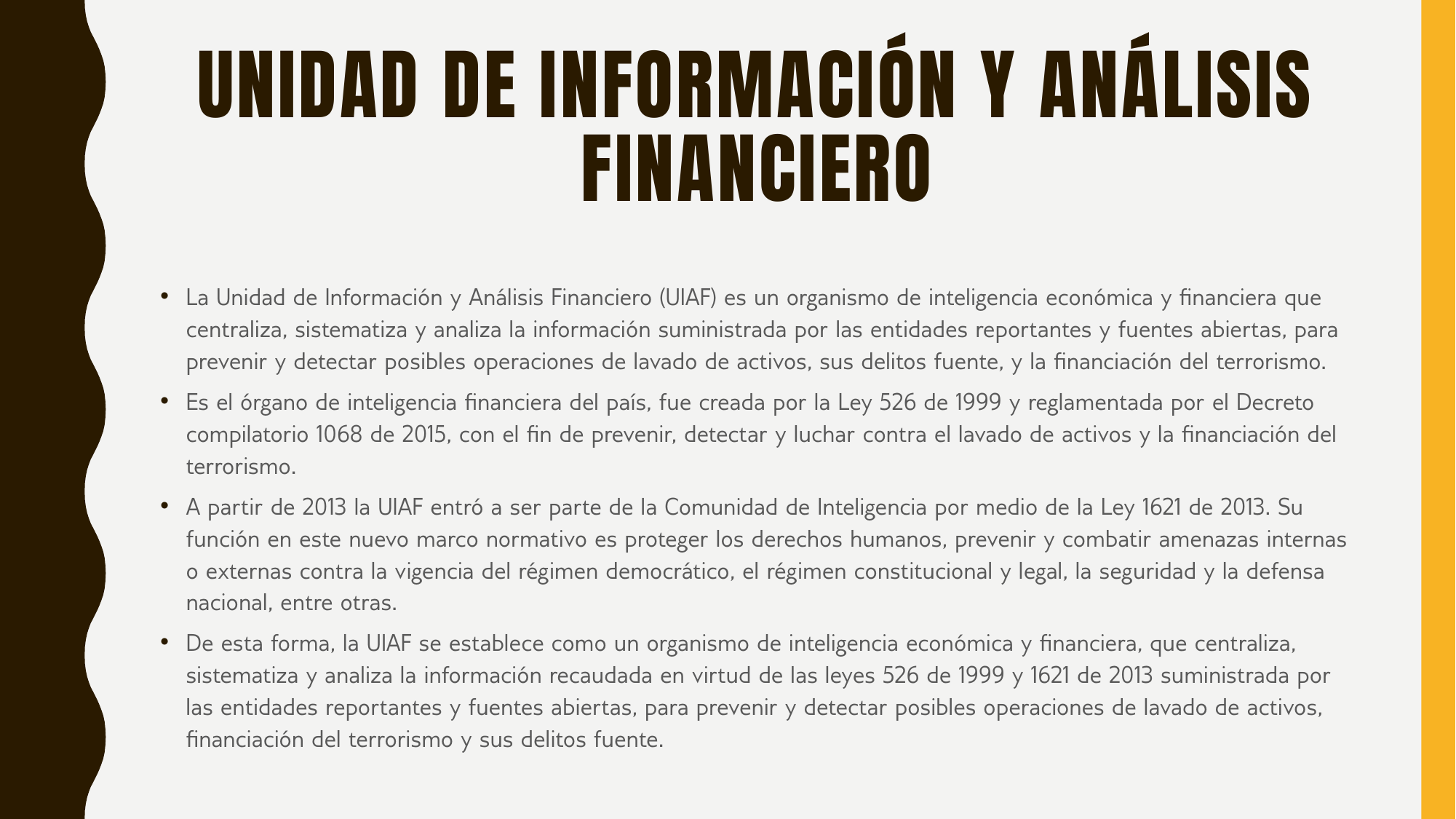

# UNIDAD DE INFORMACIÓN y análisis financiero
La Unidad de Información y Análisis Financiero (UIAF) es un organismo de inteligencia económica y financiera que centraliza, sistematiza y analiza la información suministrada por las entidades reportantes y fuentes abiertas, para prevenir y detectar posibles operaciones de lavado de activos, sus delitos fuente, y la financiación del terrorismo.
Es el órgano de inteligencia financiera del país, fue creada por la Ley 526 de 1999 y reglamentada por el Decreto compilatorio 1068 de 2015, con el fin de prevenir, detectar y luchar contra el lavado de activos y la financiación del terrorismo.
A partir de 2013 la UIAF entró a ser parte de la Comunidad de Inteligencia por medio de la Ley 1621 de 2013. Su función en este nuevo marco normativo es proteger los derechos humanos, prevenir y combatir amenazas internas o externas contra la vigencia del régimen democrático, el régimen constitucional y legal, la seguridad y la defensa nacional, entre otras.
De esta forma, la UIAF se establece como un organismo de inteligencia económica y financiera, que centraliza, sistematiza y analiza la información recaudada en virtud de las leyes 526 de 1999 y 1621 de 2013 suministrada por las entidades reportantes y fuentes abiertas, para prevenir y detectar posibles operaciones de lavado de activos, financiación del terrorismo y sus delitos fuente.